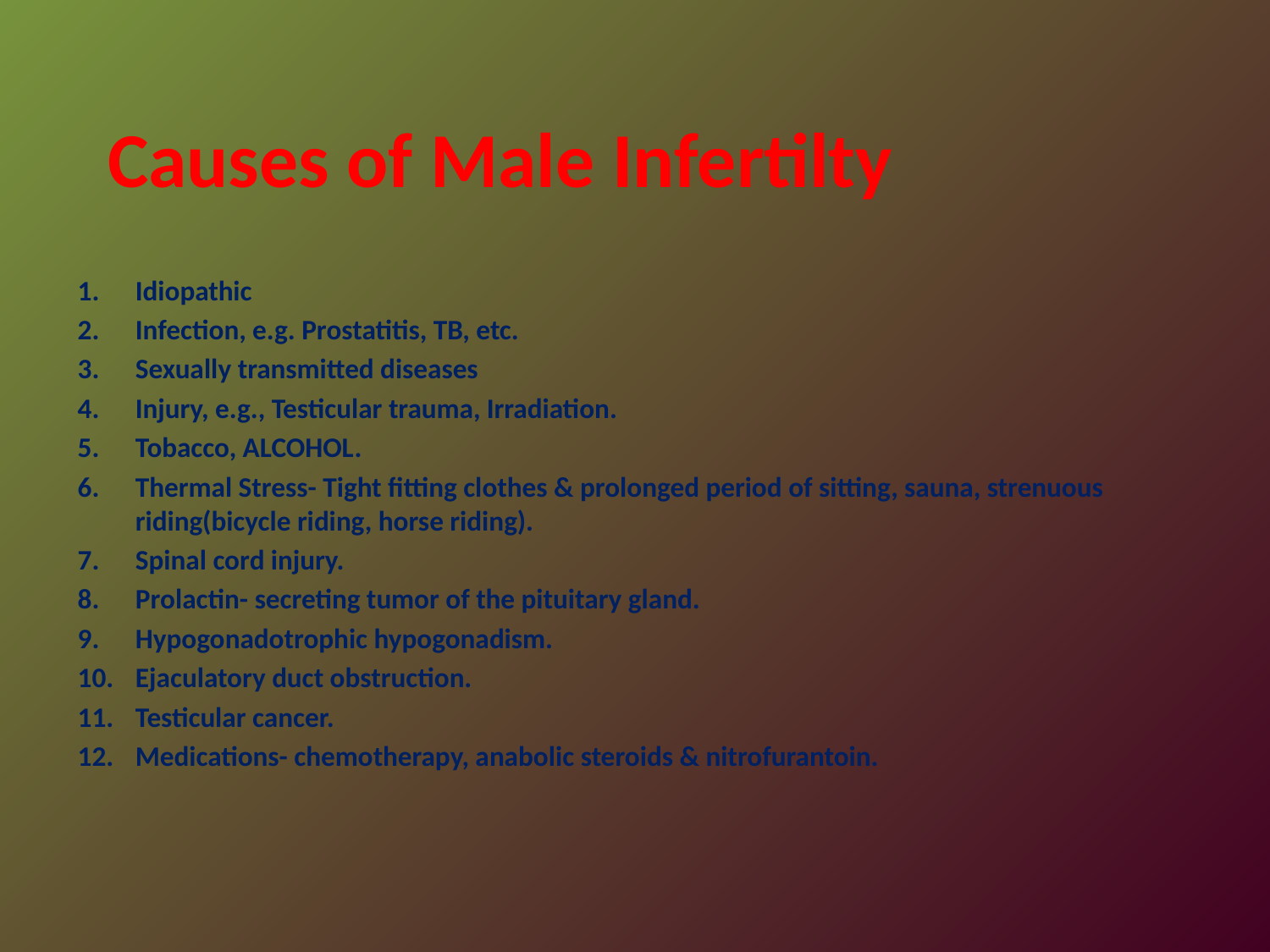

# Causes of Male Infertilty
Idiopathic
Infection, e.g. Prostatitis, TB, etc.
Sexually transmitted diseases
Injury, e.g., Testicular trauma, Irradiation.
Tobacco, ALCOHOL.
Thermal Stress- Tight fitting clothes & prolonged period of sitting, sauna, strenuous riding(bicycle riding, horse riding).
Spinal cord injury.
Prolactin- secreting tumor of the pituitary gland.
Hypogonadotrophic hypogonadism.
Ejaculatory duct obstruction.
Testicular cancer.
Medications- chemotherapy, anabolic steroids & nitrofurantoin.